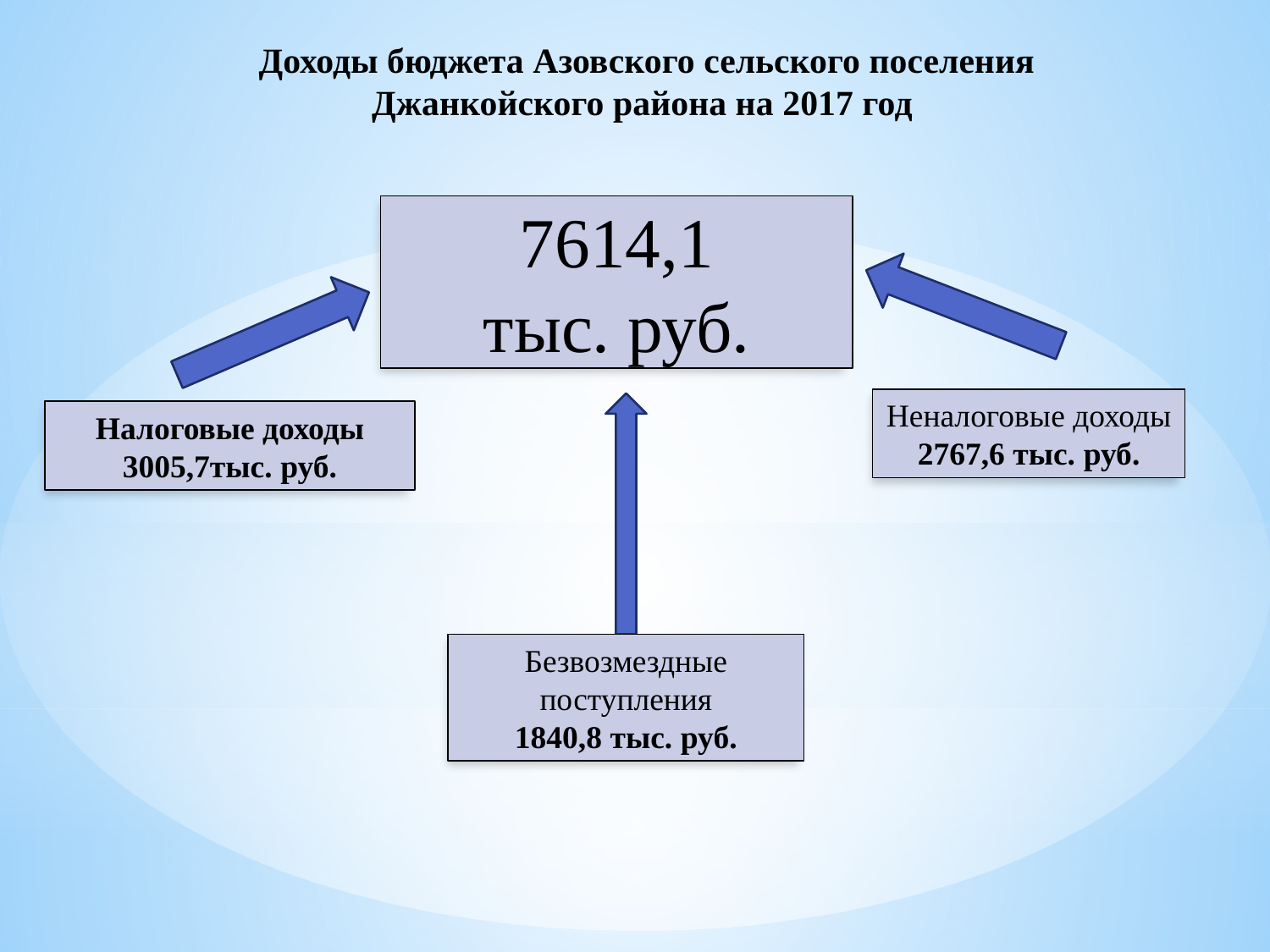

Доходы бюджета Азовского сельского поселения Джанкойского района на 2017 год
7614,1
тыс. руб.

Неналоговые доходы
2767,6 тыс. руб.
Налоговые доходы 3005,7тыс. руб.

Безвозмездные поступления
1840,8 тыс. руб.